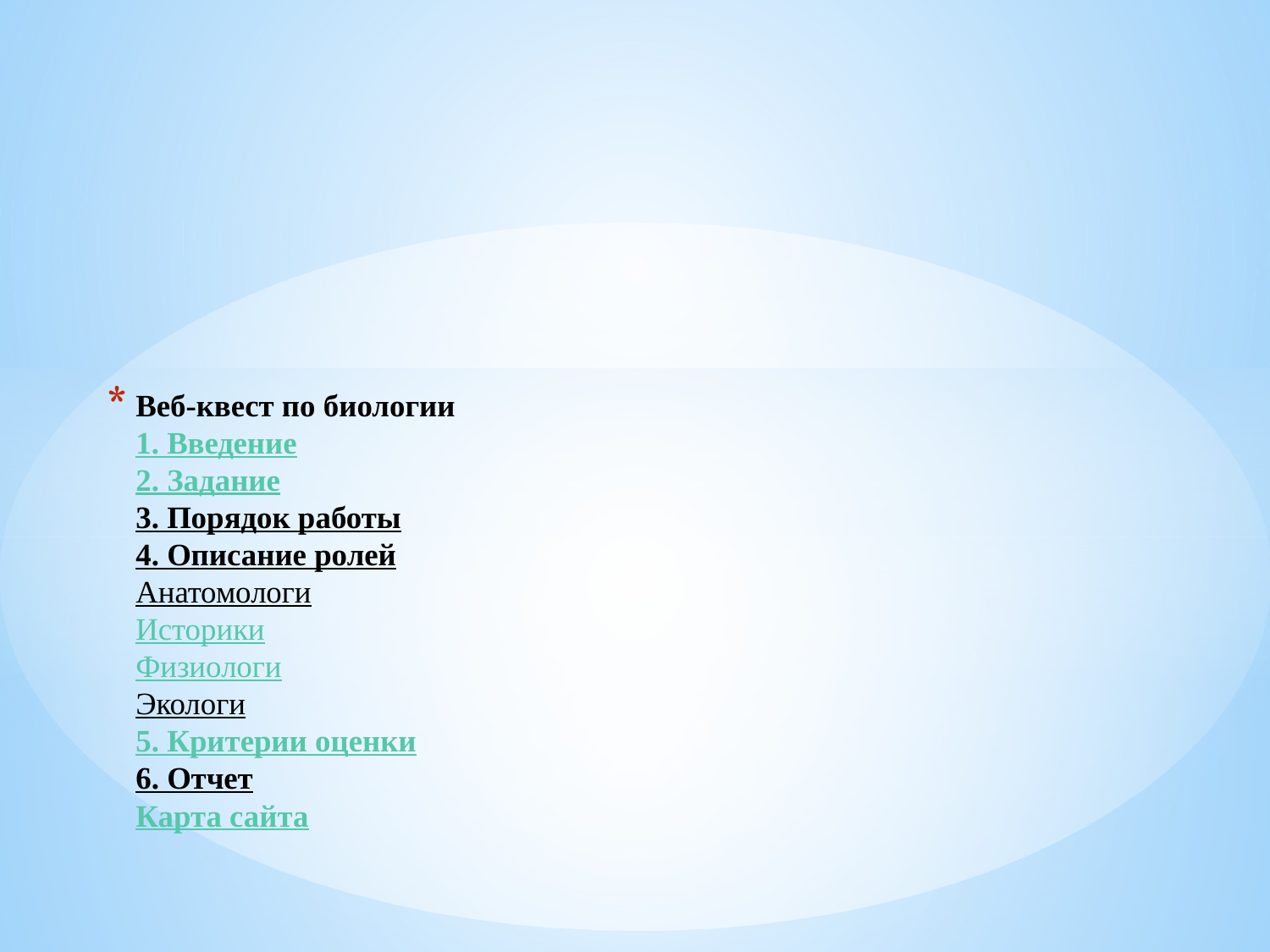

# Веб-квест по биологии 1. Введение 2. Задание 3. Порядок работы 4. Описание ролей Анатомологи Историки Физиологи Экологи 5. Критерии оценки 6. Отчет Карта сайта